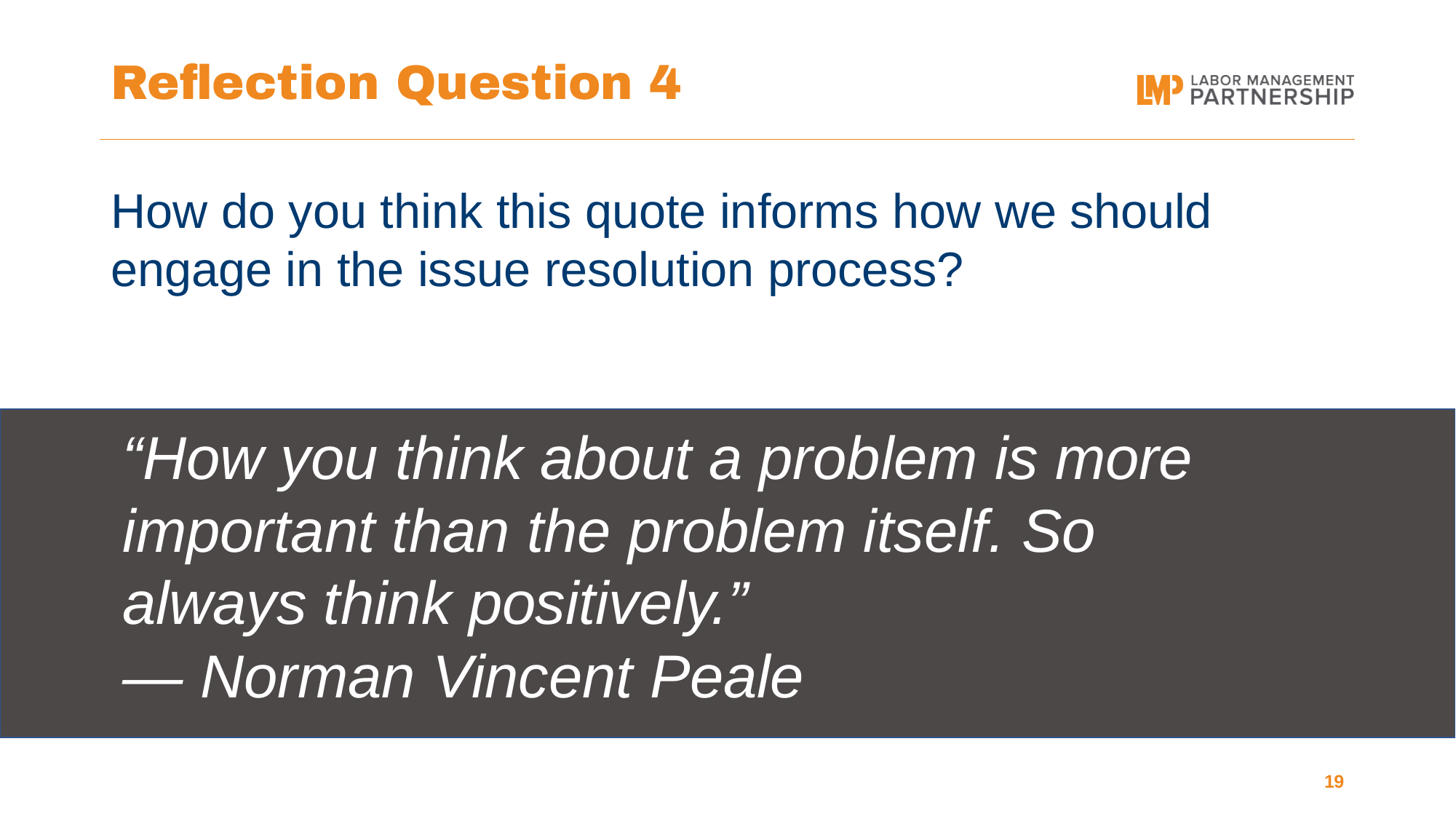

# Reflection Question 4
How do you think this quote informs how we should engage in the issue resolution process?

“How you think about a problem is more important than the problem itself. So always think positively.”
— Norman Vincent Peale
19